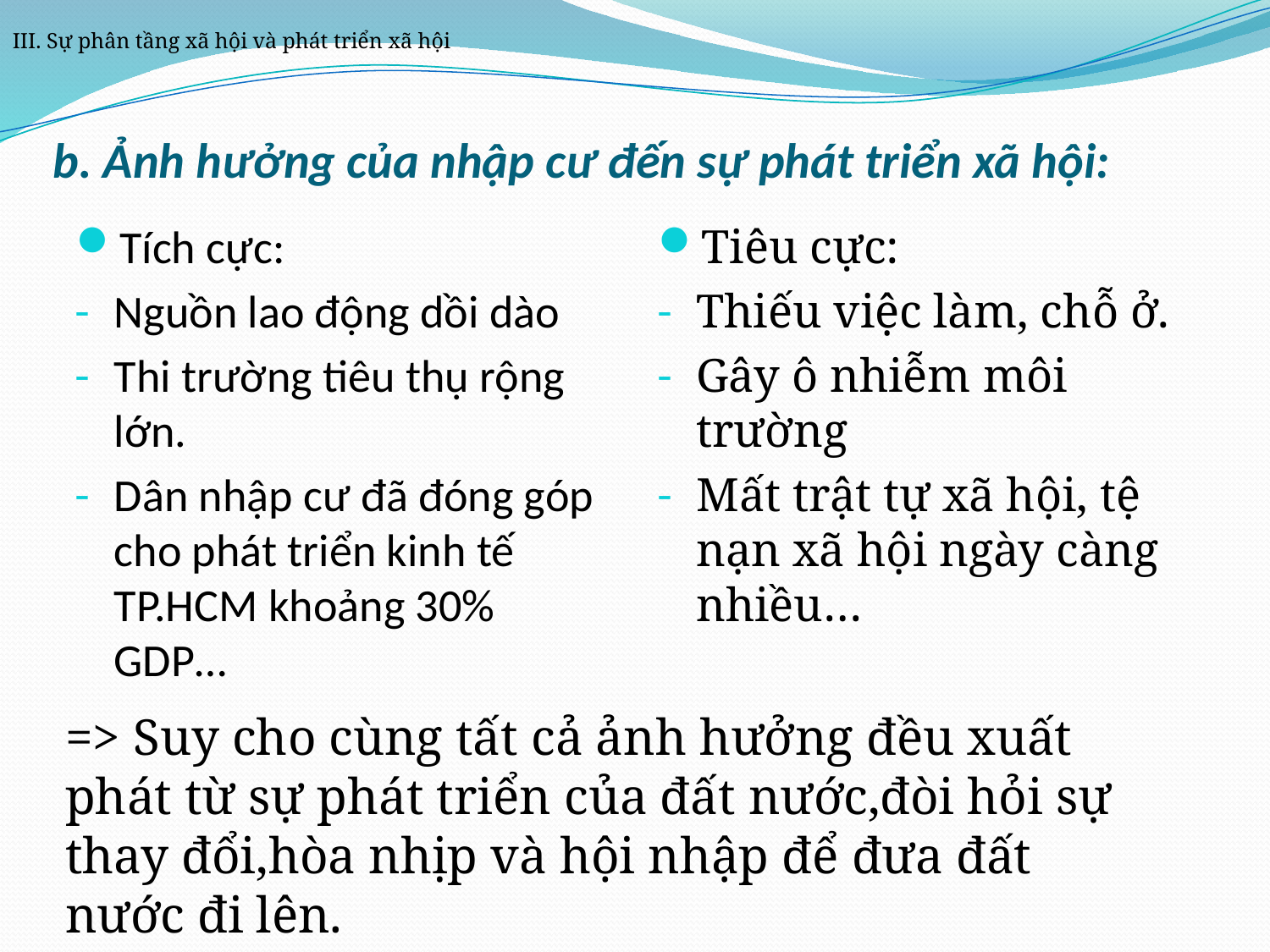

III. Sự phân tầng xã hội và phát triển xã hội
# b. Ảnh hưởng của nhập cư đến sự phát triển xã hội:
Tích cực:
Nguồn lao động dồi dào
Thi trường tiêu thụ rộng lớn.
Dân nhập cư đã đóng góp cho phát triển kinh tế TP.HCM khoảng 30% GDP…
Tiêu cực:
Thiếu việc làm, chỗ ở.
Gây ô nhiễm môi trường
Mất trật tự xã hội, tệ nạn xã hội ngày càng nhiều…

=> Suy cho cùng tất cả ảnh hưởng đều xuất phát từ sự phát triển của đất nước,đòi hỏi sự thay đổi,hòa nhịp và hội nhập để đưa đất nước đi lên.